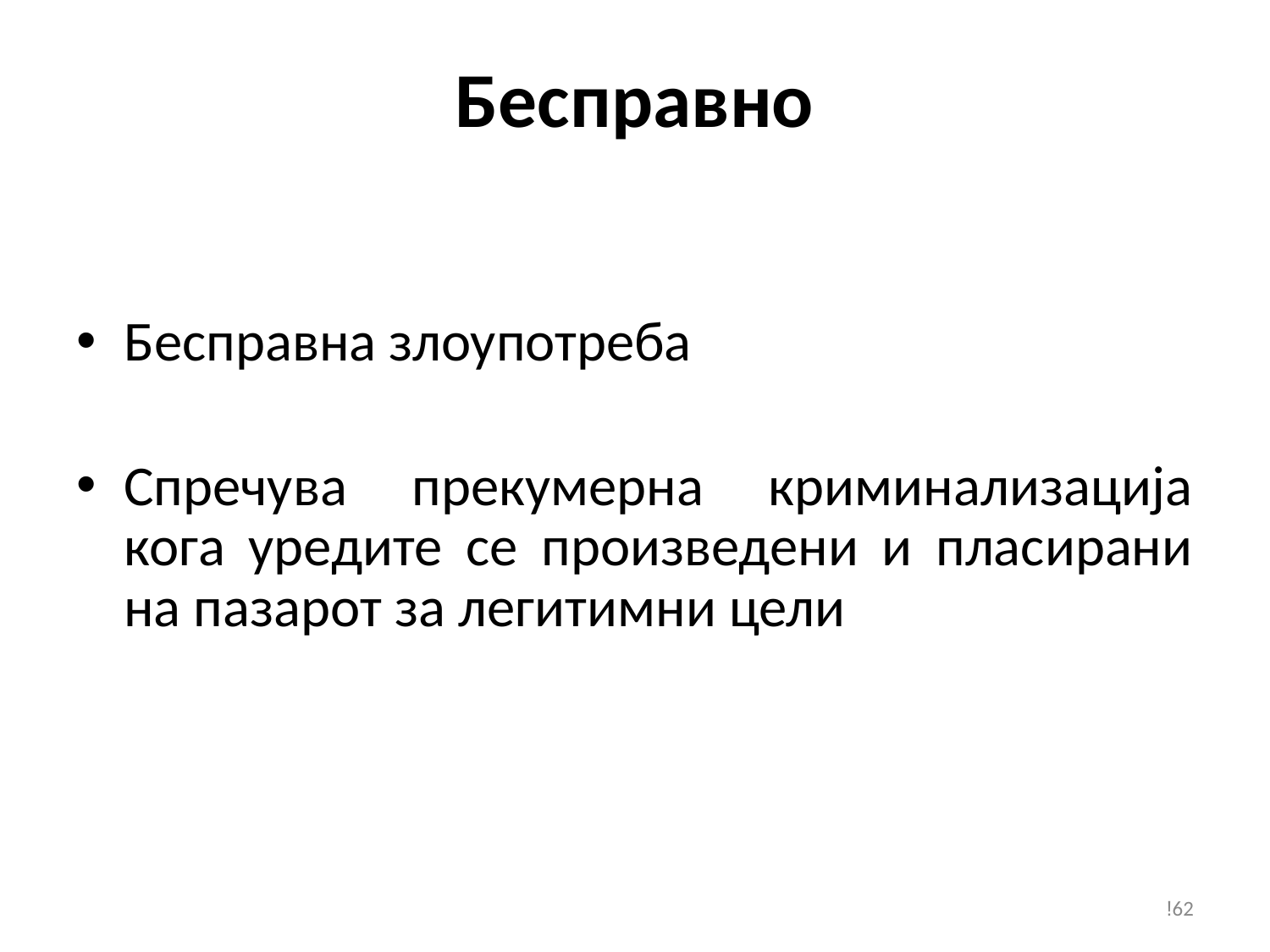

# Бесправно
Бесправна злоупотреба

Спречува прекумерна криминализација кога уредите се произведени и пласирани на пазарот за легитимни цели

!62